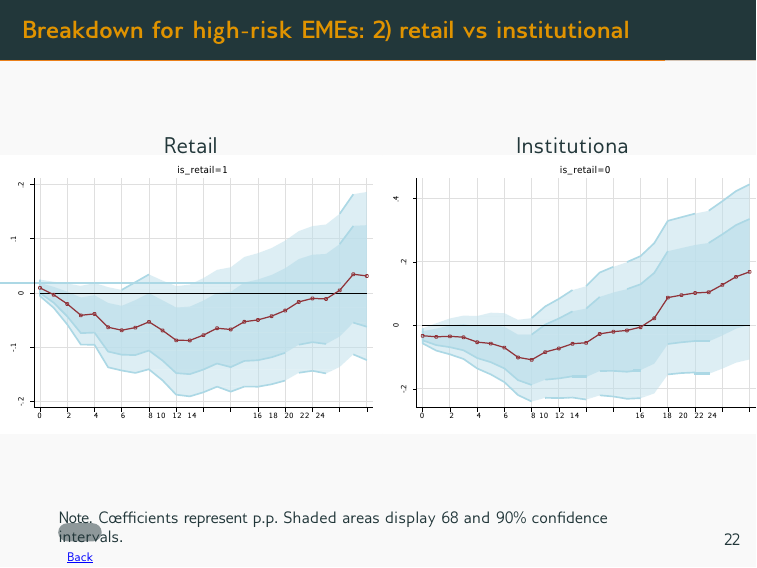

# Breakdown for high-risk EMEs: 2) retail vs institutional

Retail
Institutional

is_retail=1
is_retail=0

.2

.4

.1

.2

0

0

-.1

-.2

-.2

0	2	4	6	8 10 12 14
16 18  20  22 24
0	2	4	6	8 10 12 14
16
18 20  22 24

Note. Coefficients represent p.p. Shaded areas display 68 and 90% confidence intervals.
Back

22